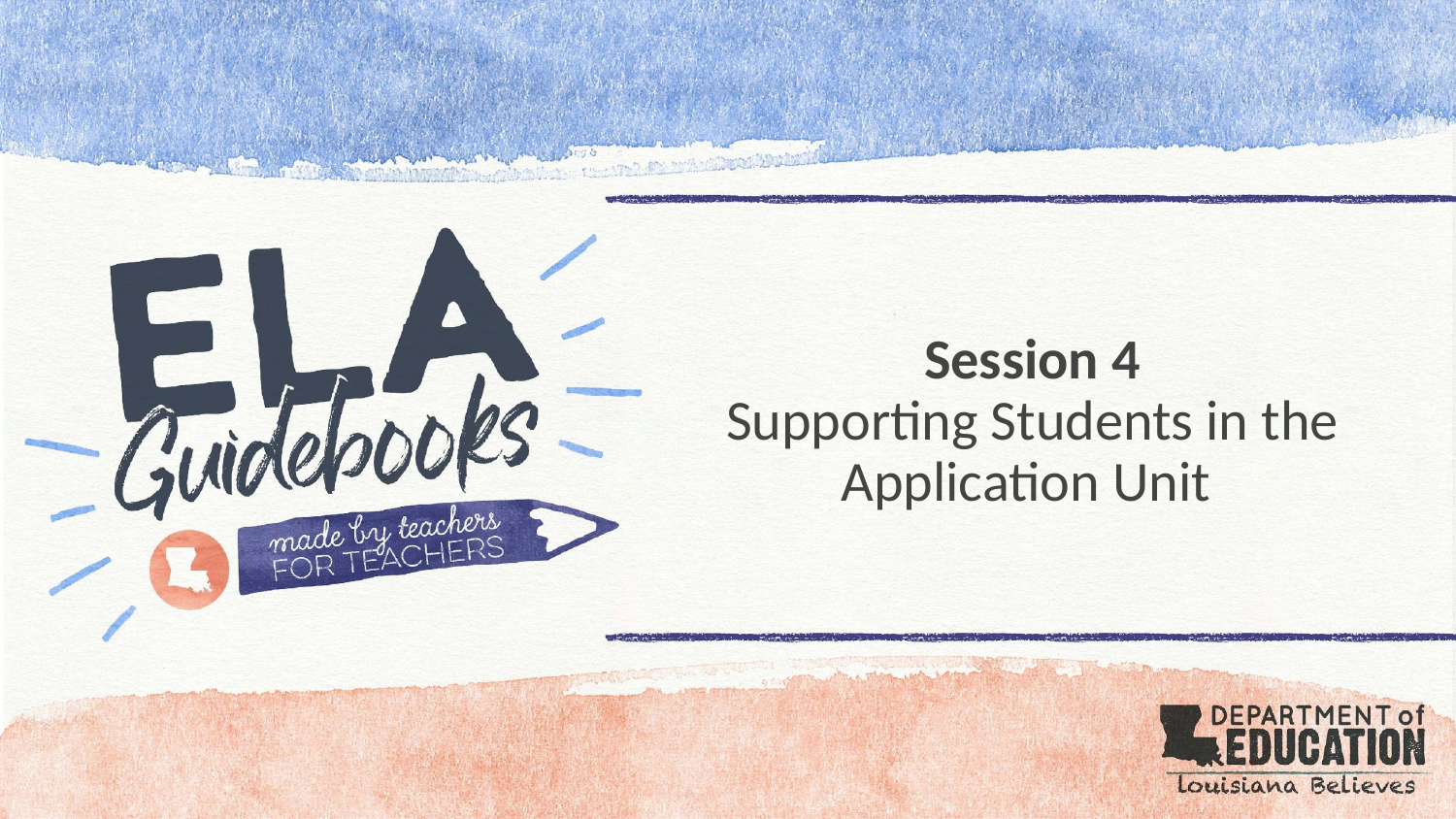

# Session 4
Supporting Students in the Application Unit